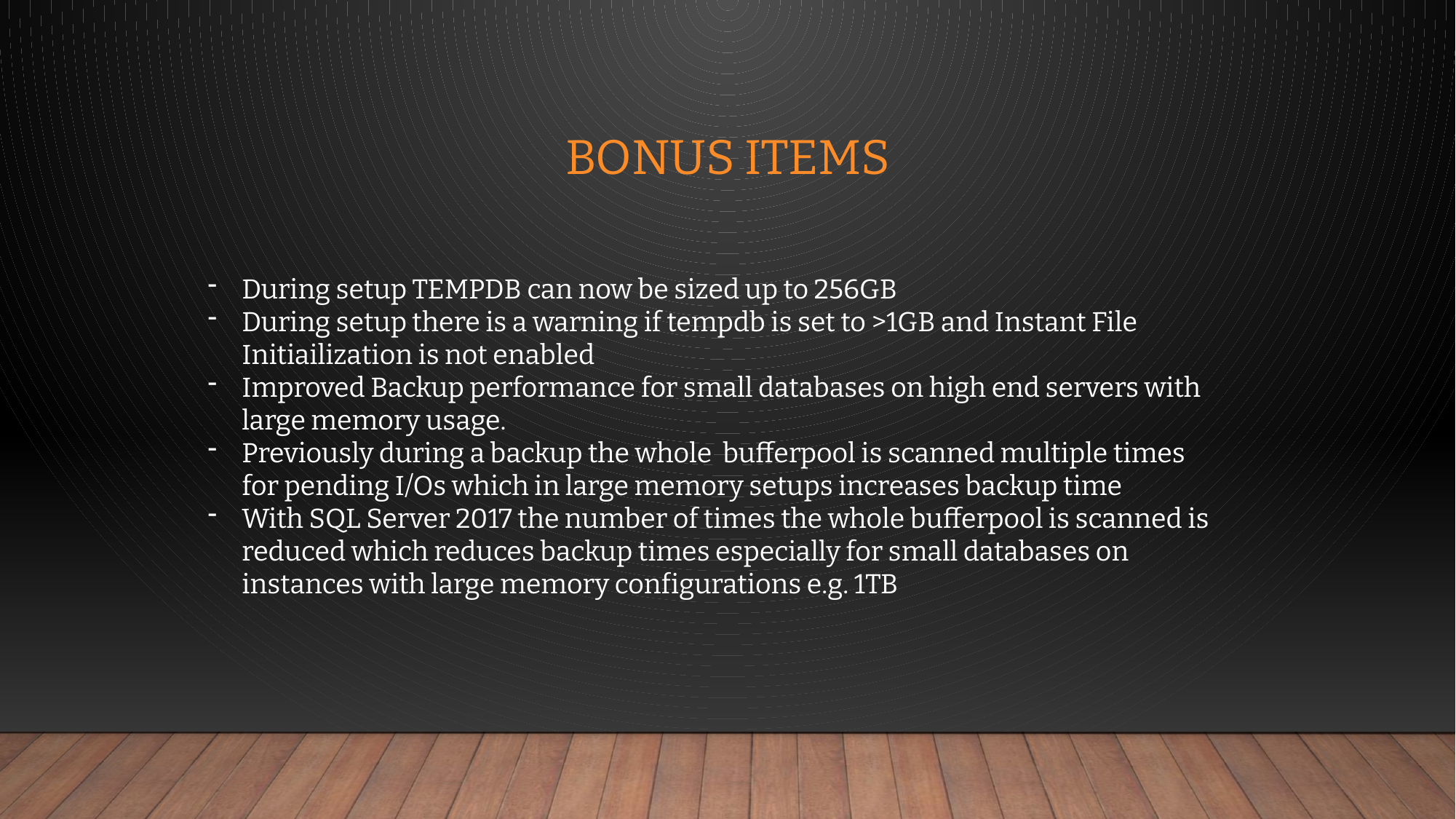

# BONUS ITEMS

During setup TEMPDB can now be sized up to 256GB
During setup there is a warning if tempdb is set to >1GB and Instant File Initiailization is not enabled
Improved Backup performance for small databases on high end servers with large memory usage.
Previously during a backup the whole  bufferpool is scanned multiple times for pending I/Os which in large memory setups increases backup time
With SQL Server 2017 the number of times the whole bufferpool is scanned is reduced which reduces backup times especially for small databases on instances with large memory configurations e.g. 1TB